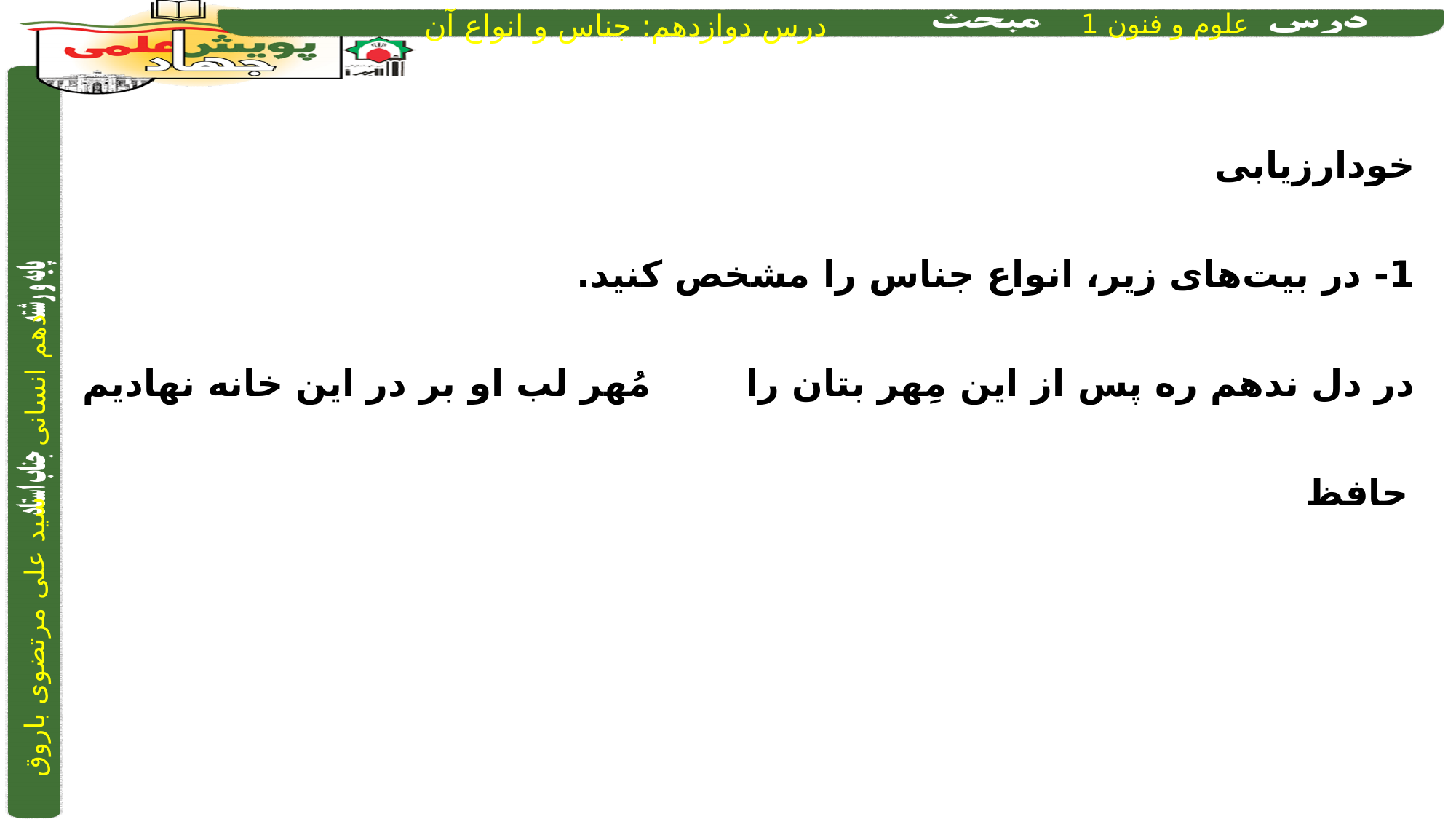

خودارزیابی
1- در بیت‌های زیر، انواع جناس را مشخص کنید.
در دل ندهم ره پس از این مِهر بتان را 		مُهر لب او بر در این خانه نهادیم	حافظ